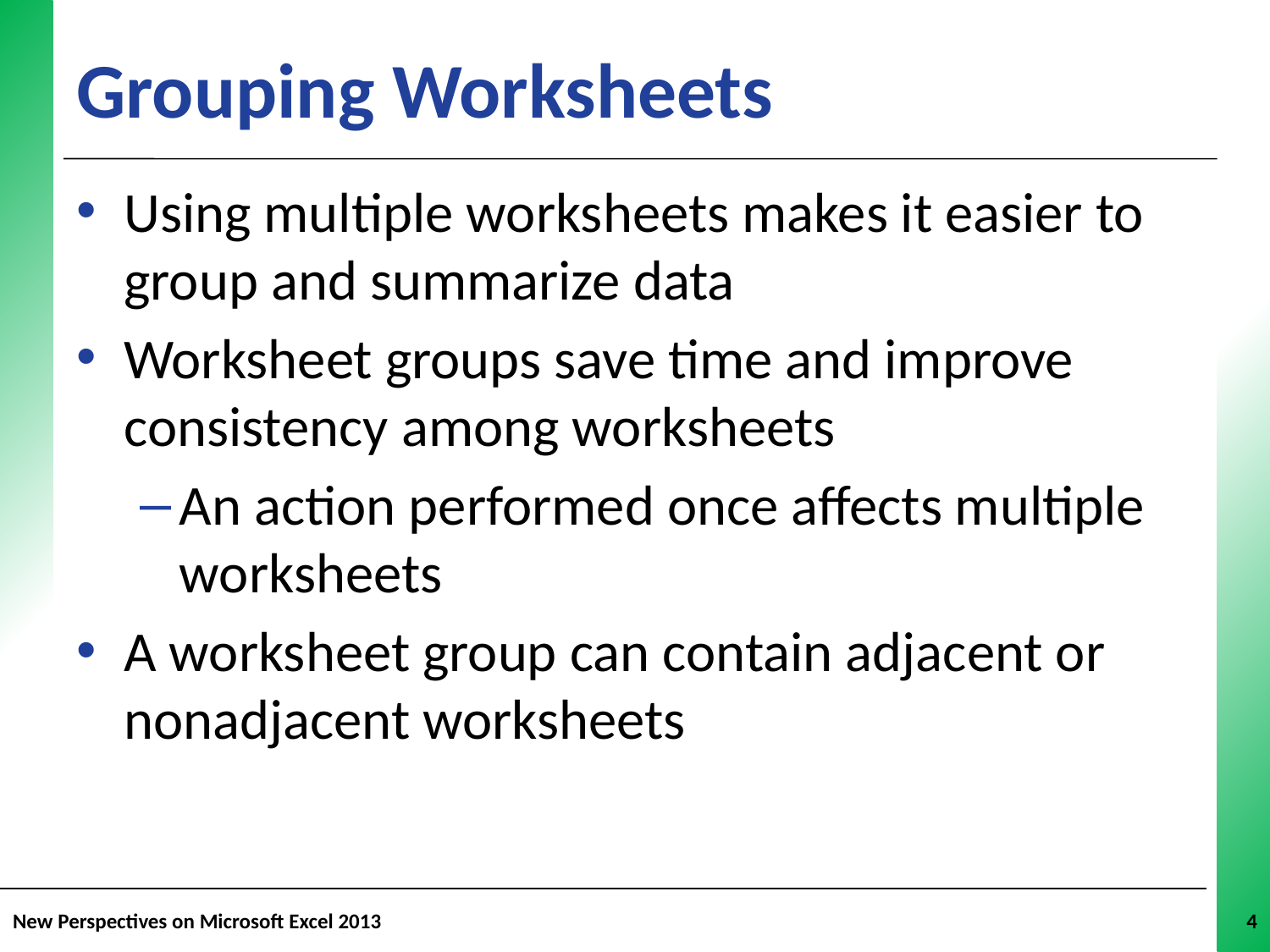

# Grouping Worksheets
Using multiple worksheets makes it easier to group and summarize data
Worksheet groups save time and improve consistency among worksheets
An action performed once affects multiple worksheets
A worksheet group can contain adjacent or nonadjacent worksheets
New Perspectives on Microsoft Excel 2013
4